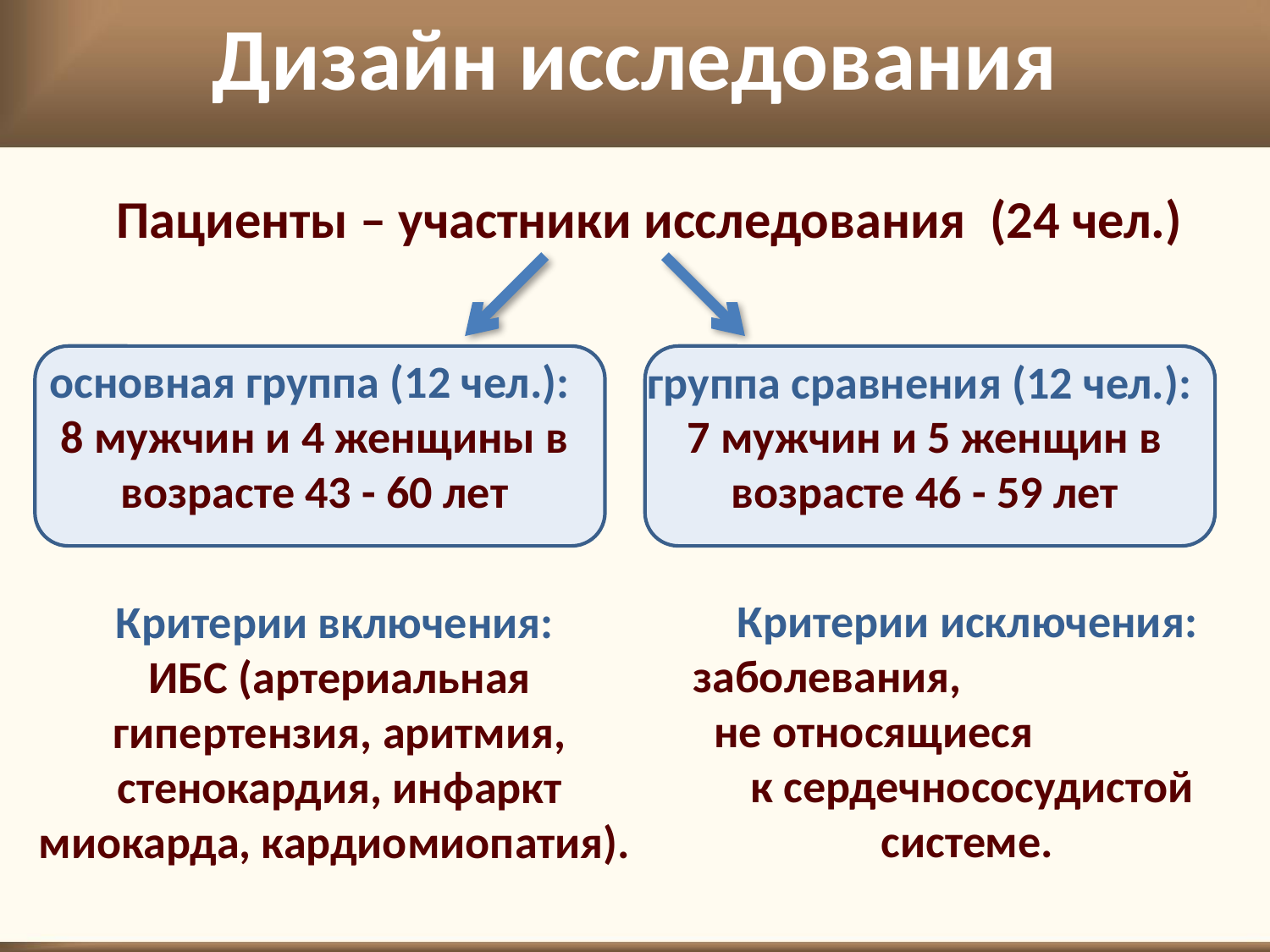

Дизайн исследования
Пациенты – участники исследования  (24 чел.)
основная группа (12 чел.):
8 мужчин и 4 женщины в возрасте 43 - 60 лет

группа сравнения (12 чел.):  7 мужчин и 5 женщин в возрасте 46 - 59 лет
Критерии исключения: заболевания,                              не относящиеся                      к сердечнососудистой системе.
Критерии включения:
ИБС (артериальная гипертензия, аритмия, стенокардия, инфаркт миокарда, кардиомиопатия).